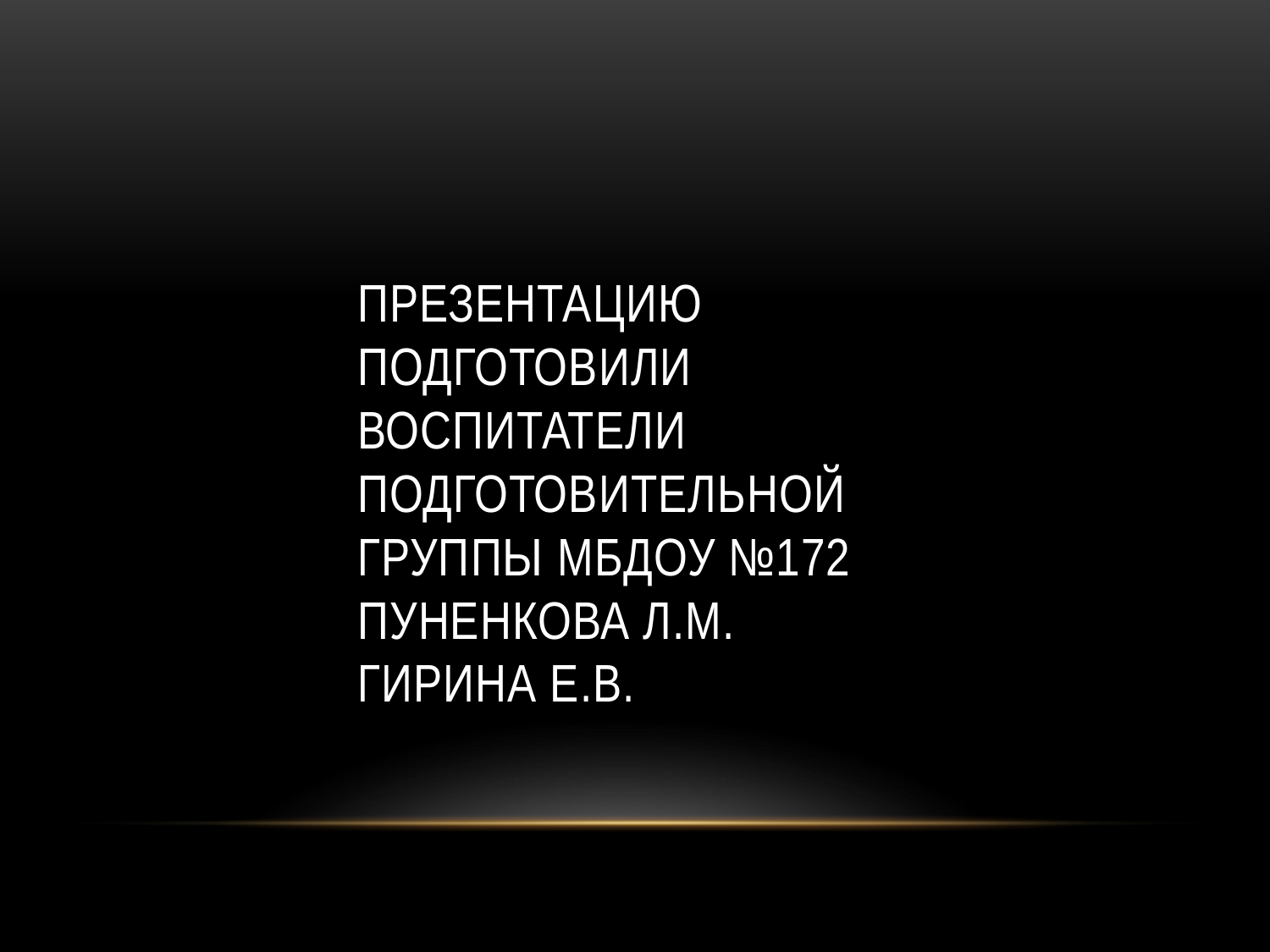

# Презентацию подготовили воспитатели подготовительной группы МБДОУ №172 Пуненкова Л.М. Гирина Е.В.